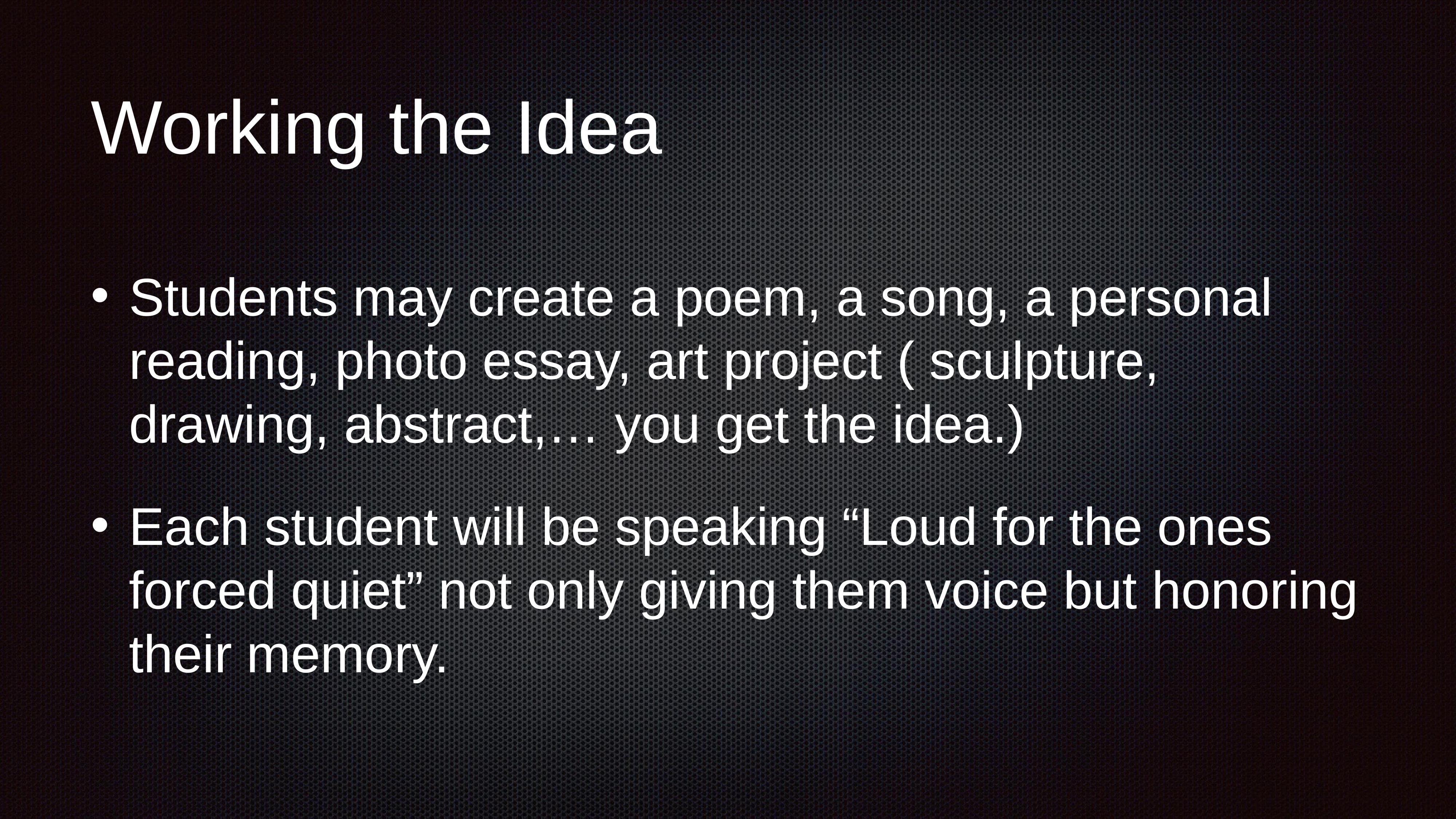

# Working the Idea
Students may create a poem, a song, a personal reading, photo essay, art project ( sculpture, drawing, abstract,… you get the idea.)
Each student will be speaking “Loud for the ones forced quiet” not only giving them voice but honoring their memory.